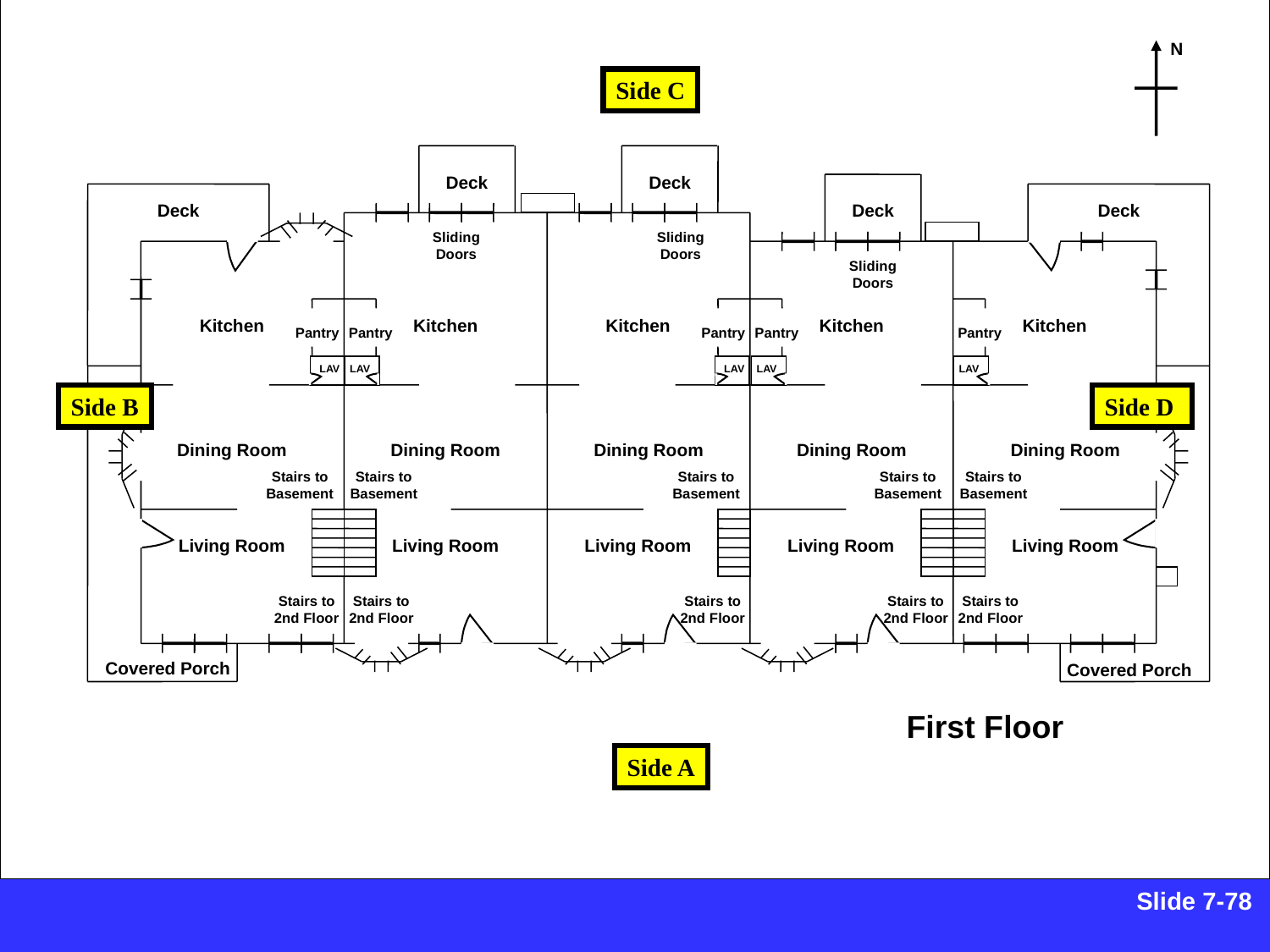

N

Side C

Deck
Deck

Deck

Deck
Deck

Sliding Doors
Sliding Doors

Sliding Doors

Kitchen
Kitchen
Kitchen
Kitchen
Kitchen
Pantry
Pantry
Pantry
Pantry
Pantry

LAV

LAV

LAV

LAV

LAV

Side B

Side D

Dining Room
Dining Room
Dining Room
Dining Room
Dining Room

Stairs to Basement
Stairs to Basement
Stairs to Basement
Stairs to Basement
Stairs to Basement

Living Room
Living Room
Living Room
Living Room
Living Room

Stairs to 2nd Floor
Stairs to 2nd Floor
Stairs to 2nd Floor
Stairs to 2nd Floor
Stairs to 2nd Floor

Covered Porch
Covered Porch

First Floor
Side A
Slide 7-78